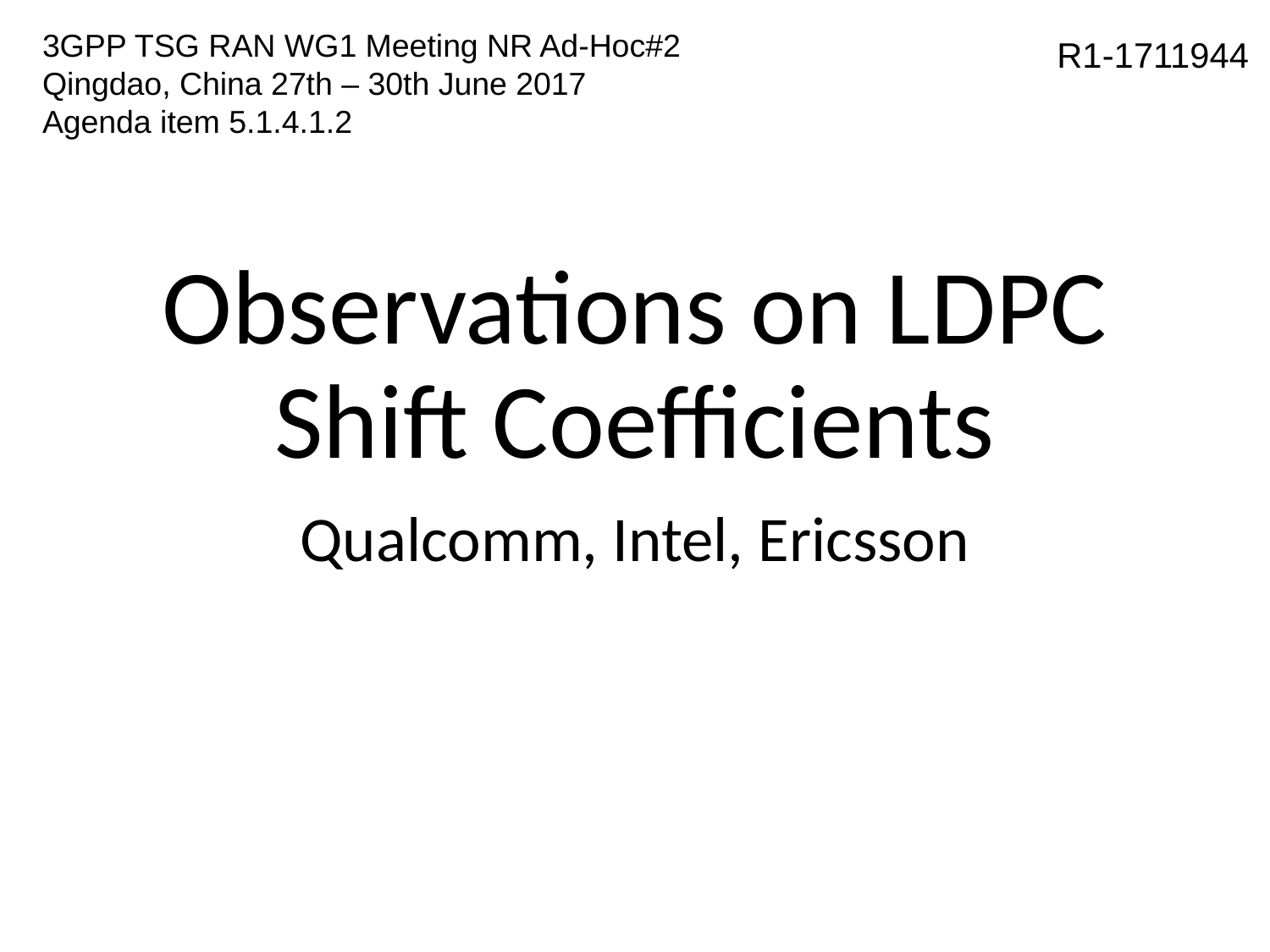

3GPP TSG RAN WG1 Meeting NR Ad-Hoc#2
Qingdao, China 27th – 30th June 2017
Agenda item 5.1.4.1.2
R1-1711944
# Observations on LDPC Shift Coefficients
Qualcomm, Intel, Ericsson